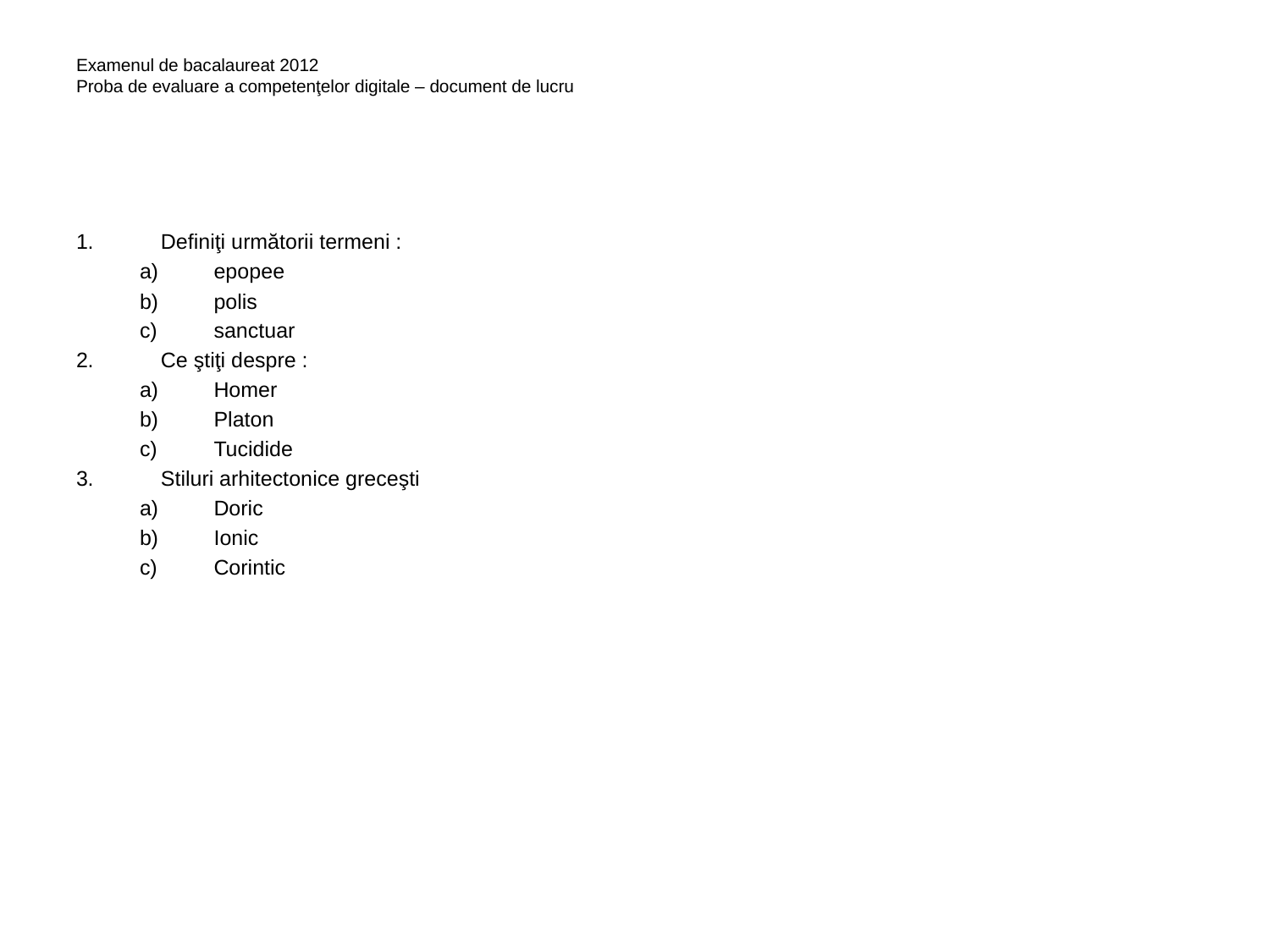

# Examenul de bacalaureat 2012 Proba de evaluare a competenţelor digitale – document de lucru
Definiţi următorii termeni :
epopee
polis
sanctuar
Ce ştiţi despre :
Homer
Platon
Tucidide
Stiluri arhitectonice greceşti
Doric
Ionic
Corintic